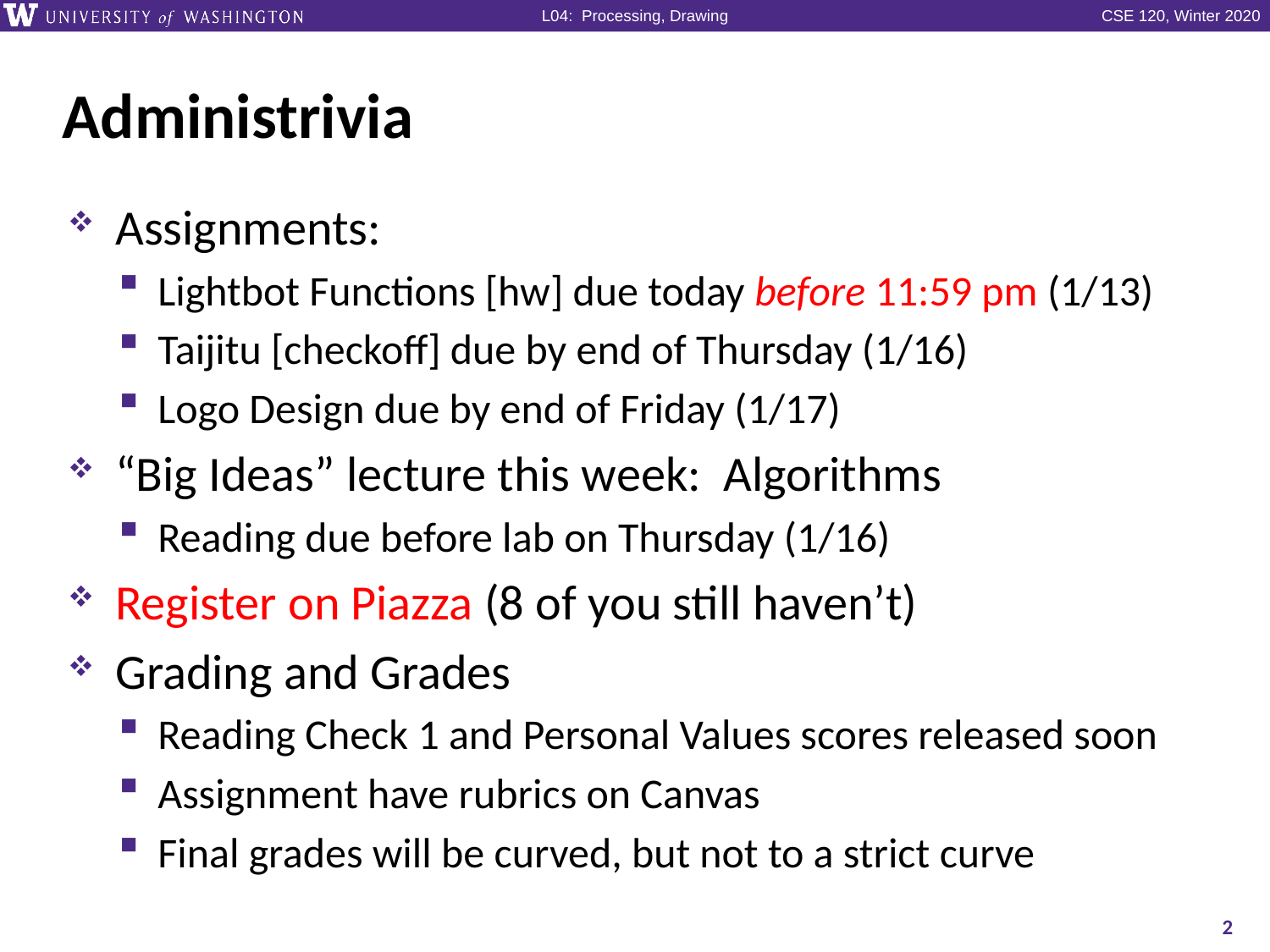

# Administrivia
Assignments:
Lightbot Functions [hw] due today before 11:59 pm (1/13)
Taijitu [checkoff] due by end of Thursday (1/16)
Logo Design due by end of Friday (1/17)
“Big Ideas” lecture this week:  Algorithms
Reading due before lab on Thursday (1/16)
Register on Piazza (8 of you still haven’t)
Grading and Grades
Reading Check 1 and Personal Values scores released soon
Assignment have rubrics on Canvas
Final grades will be curved, but not to a strict curve

2